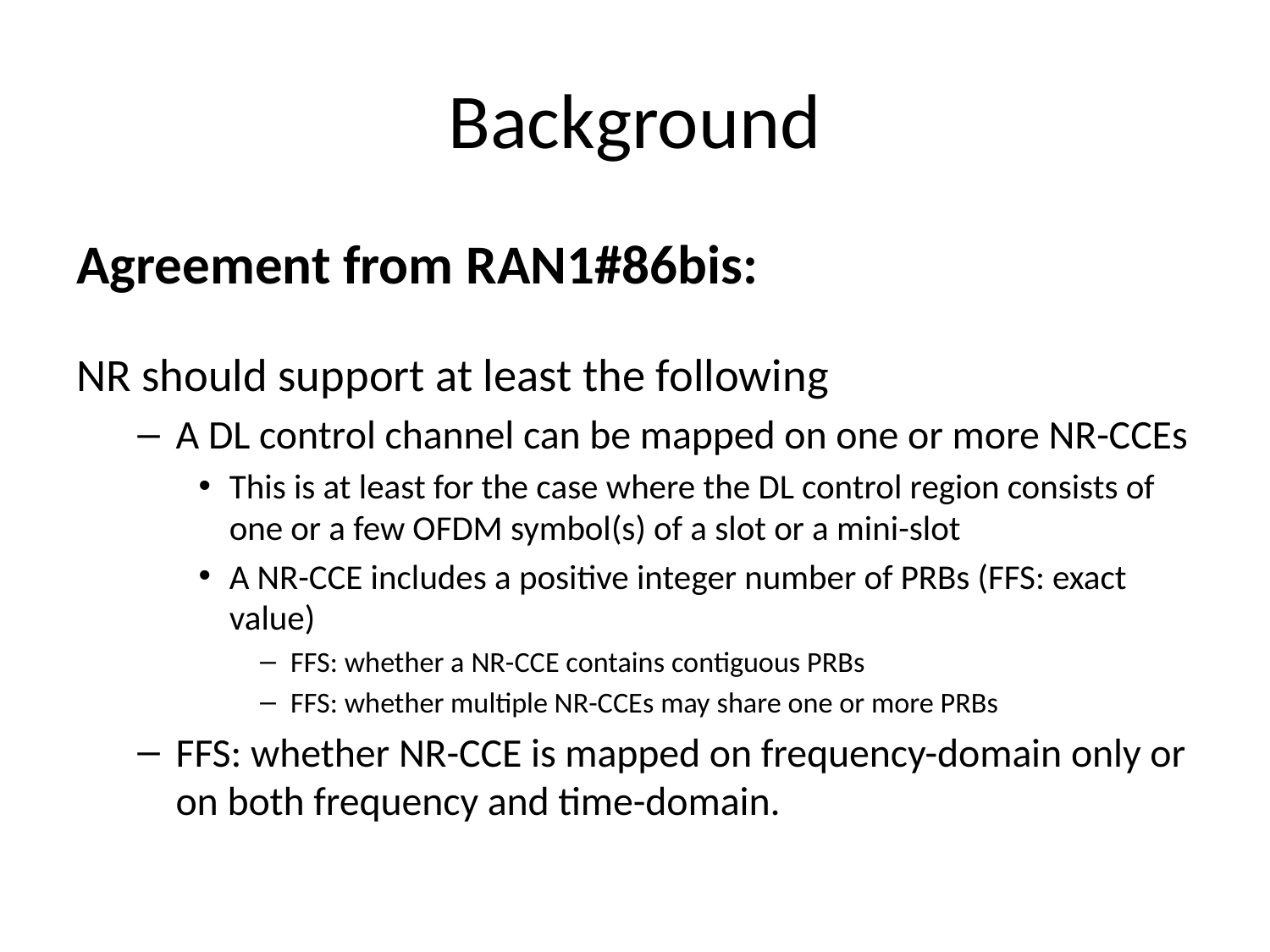

# Background
Agreement from RAN1#86bis:
NR should support at least the following
A DL control channel can be mapped on one or more NR-CCEs
This is at least for the case where the DL control region consists of one or a few OFDM symbol(s) of a slot or a mini-slot
A NR-CCE includes a positive integer number of PRBs (FFS: exact value)
FFS: whether a NR-CCE contains contiguous PRBs
FFS: whether multiple NR-CCEs may share one or more PRBs
FFS: whether NR-CCE is mapped on frequency-domain only or on both frequency and time-domain.